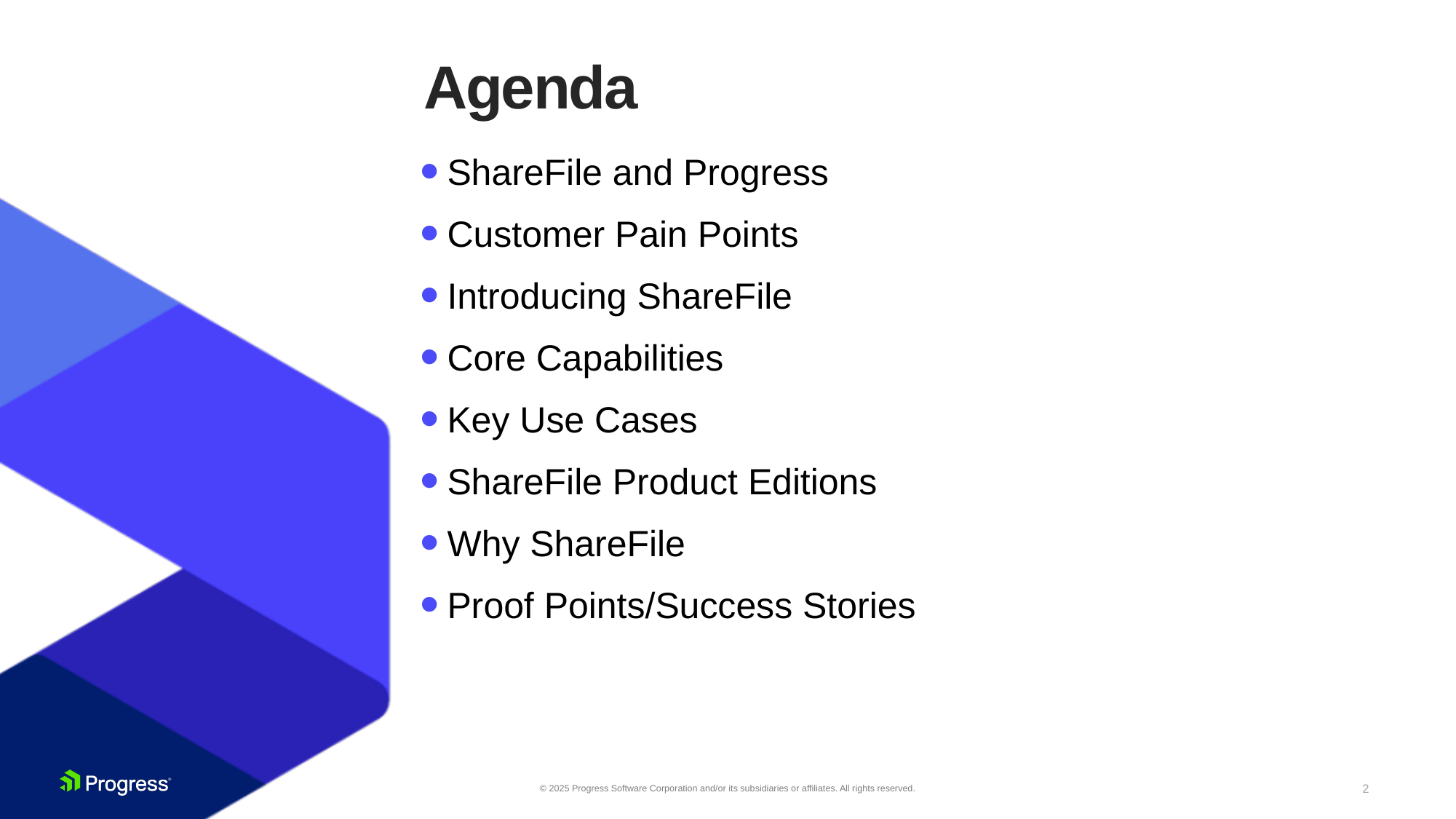

# Agenda
ShareFile and Progress
Customer Pain Points
Introducing ShareFile
Core Capabilities
Key Use Cases
ShareFile Product Editions
Why ShareFile
Proof Points/Success Stories